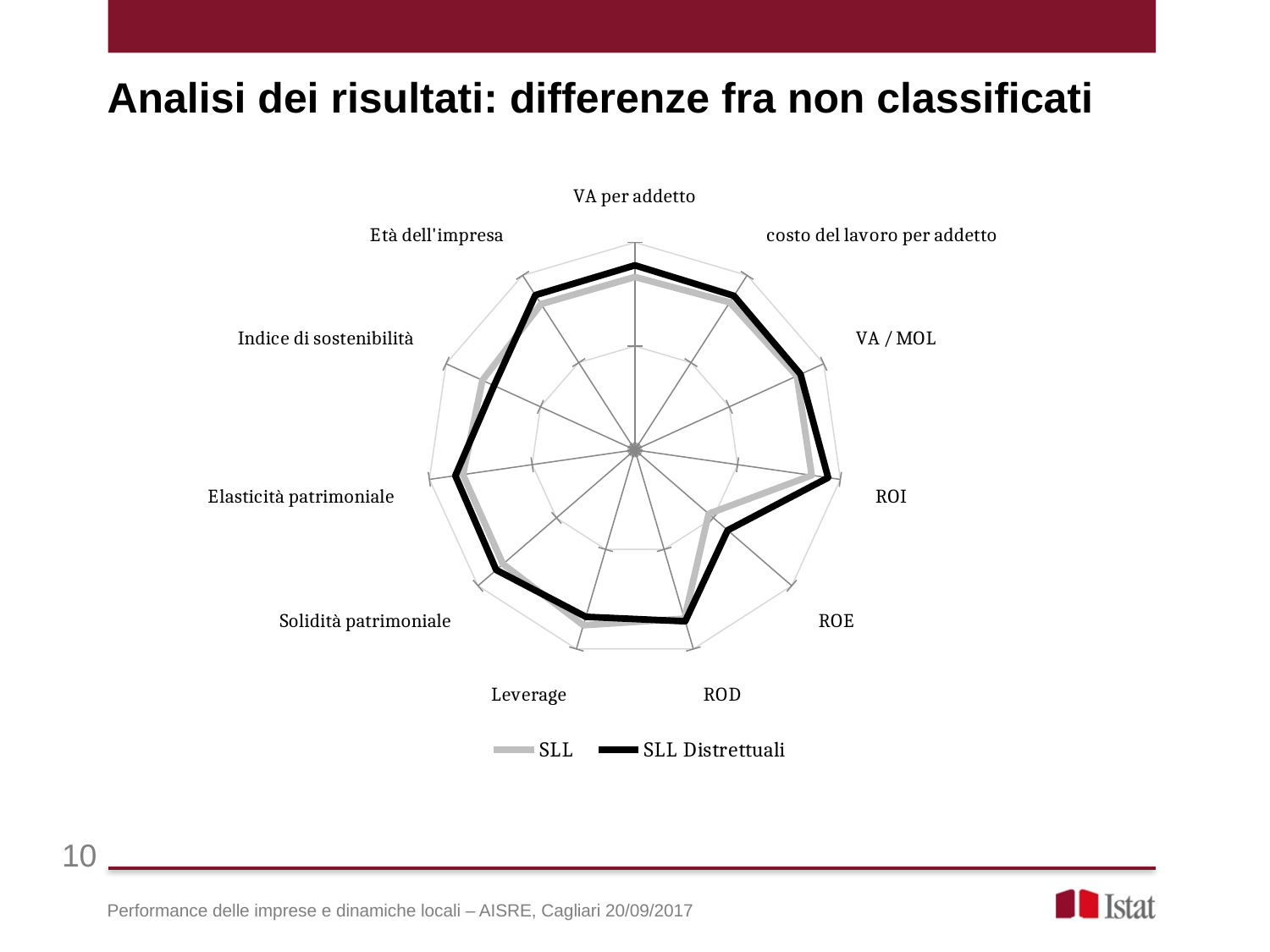

Analisi dei risultati: differenze fra non classificati

### Chart

| Category | SLL  | SLL Distrettuali |
|---|---|---|
| VA per addetto | 0.932973508407214 | 1.091132573100292 |
| costo del lavoro per addetto | 0.966904248853528 | 1.072201798266247 |
| VA / MOL | 1.002513104595464 | 1.05649993069068 |
| ROI | 1.009594060591546 | 1.233102622440426 |
| ROE | -0.0828564552046117 | 0.256327154363639 |
| ROD | 0.974598657798252 | 1.010616228801122 |
| Leverage | 1.065815216353954 | 0.948234058436669 |
| Solidità patrimoniale | 0.95394793991281 | 1.074584327240105 |
| Elasticità patrimoniale | 0.942591738902198 | 1.045976705207086 |
| Indice di sostenibilità | 0.861244468650785 | 0.68792260616623 |
| Età dell'impresa | 0.939660712925617 | 1.083307017746547 |
10
Performance delle imprese e dinamiche locali – AISRE, Cagliari 20/09/2017